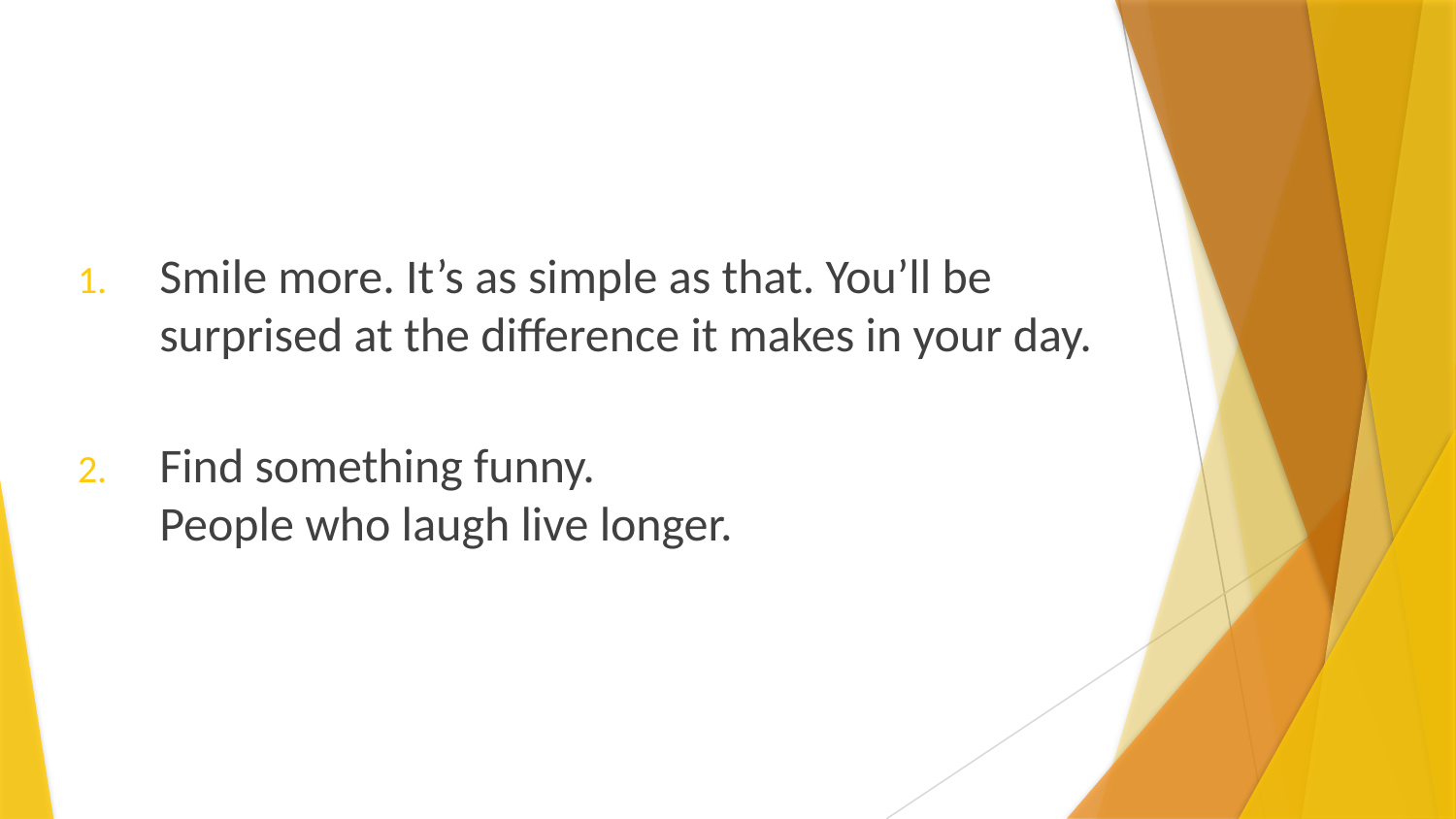

Smile more. It’s as simple as that. You’ll be surprised at the difference it makes in your day.
Find something funny.
People who laugh live longer.